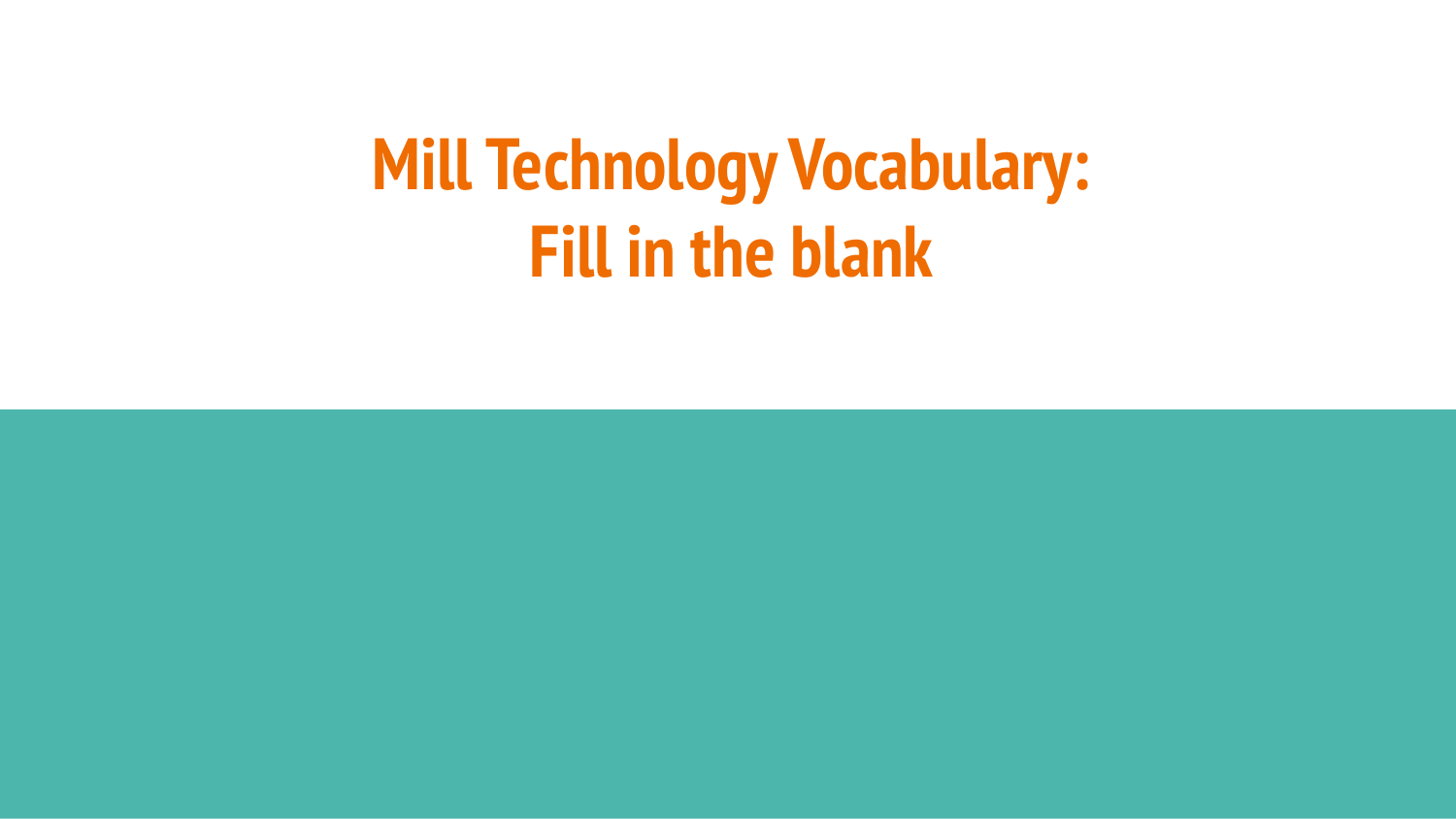

# Mill Technology Vocabulary:
Fill in the blank